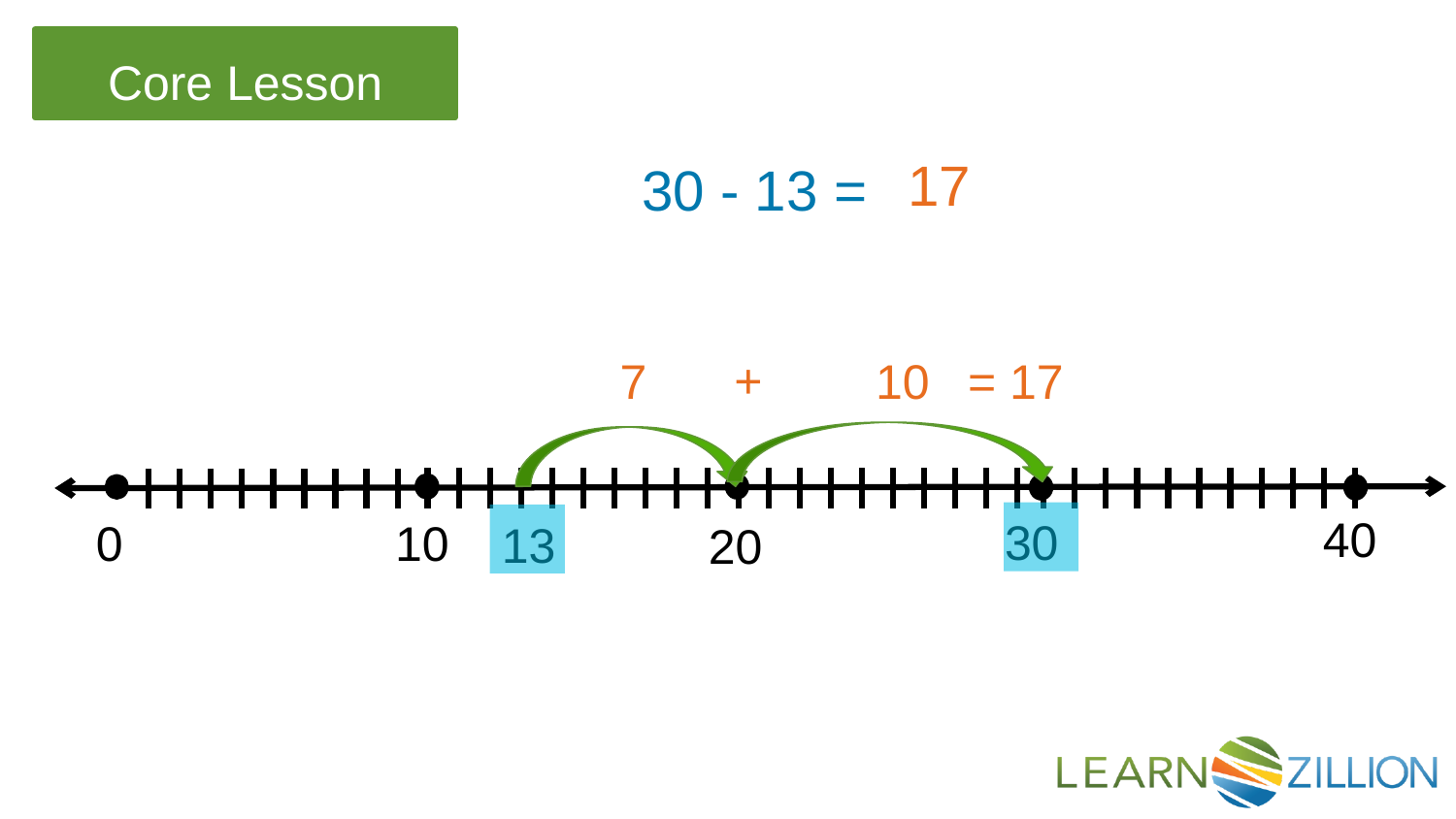

17
30 - 13 =
+
7
10
= 17

40
30
10
20
0

13